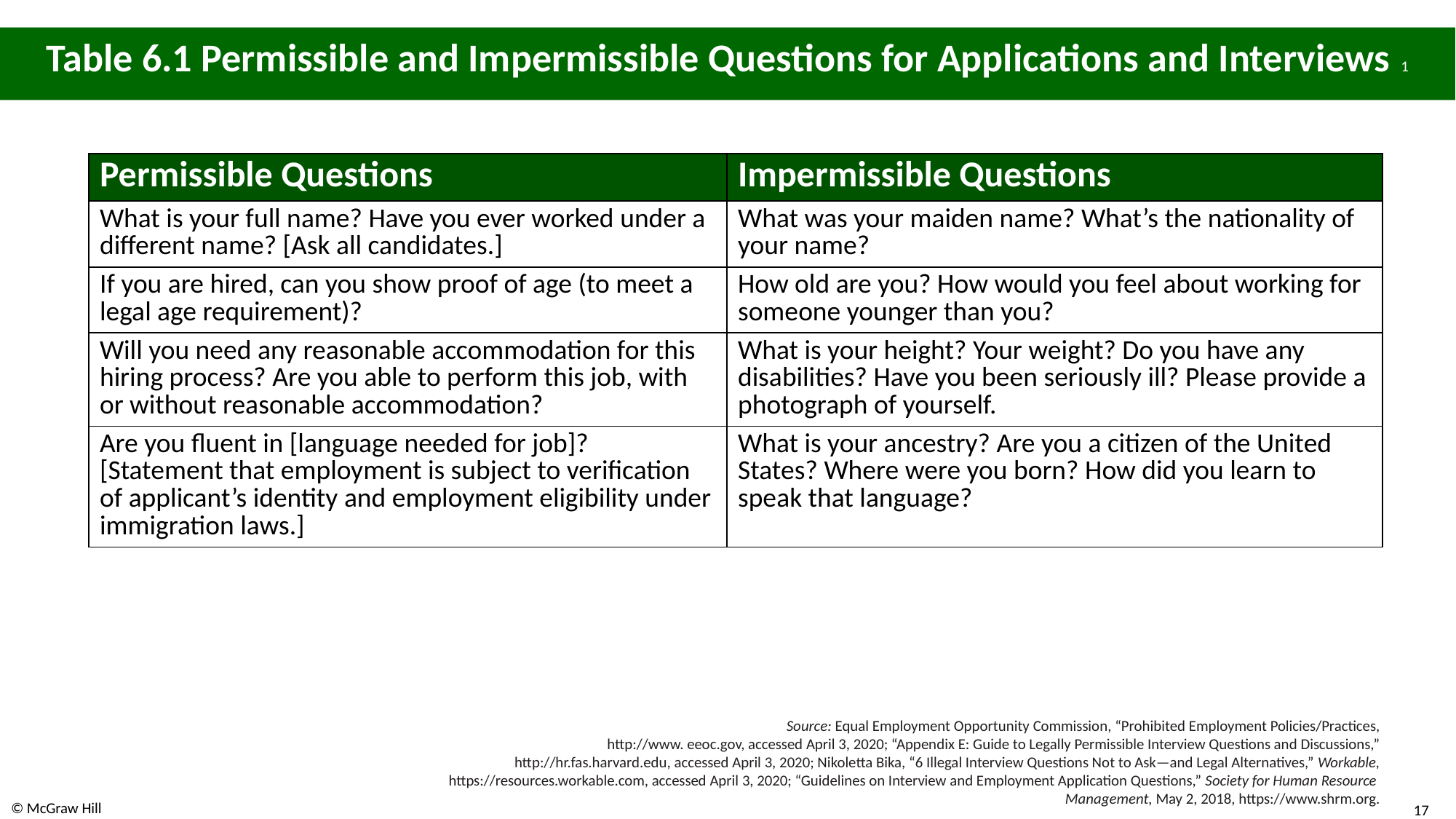

# Table 6.1 Permissible and Impermissible Questions for Applications and Interviews 1
| Permissible Questions | Impermissible Questions |
| --- | --- |
| What is your full name? Have you ever worked under a different name? [Ask all candidates.] | What was your maiden name? What’s the nationality of your name? |
| If you are hired, can you show proof of age (to meet a legal age requirement)? | How old are you? How would you feel about working for someone younger than you? |
| Will you need any reasonable accommodation for this hiring process? Are you able to perform this job, with or without reasonable accommodation? | What is your height? Your weight? Do you have any disabilities? Have you been seriously ill? Please provide a photograph of yourself. |
| Are you fluent in [language needed for job]? [Statement that employment is subject to verification of applicant’s identity and employment eligibility under immigration laws.] | What is your ancestry? Are you a citizen of the United States? Where were you born? How did you learn to speak that language? |
Source: Equal Employment Opportunity Commission, “Prohibited Employment Policies/Practices,
 http://www. eeoc.gov, accessed April 3, 2020; “Appendix E: Guide to Legally Permissible Interview Questions and Discussions,”
 http://hr.fas.harvard.edu, accessed April 3, 2020; Nikoletta Bika, “6 Illegal Interview Questions Not to Ask—and Legal Alternatives,” Workable,
https://resources.workable.com, accessed April 3, 2020; “Guidelines on Interview and Employment Application Questions,” Society for Human Resource
Management, May 2, 2018, https://www.shrm.org.